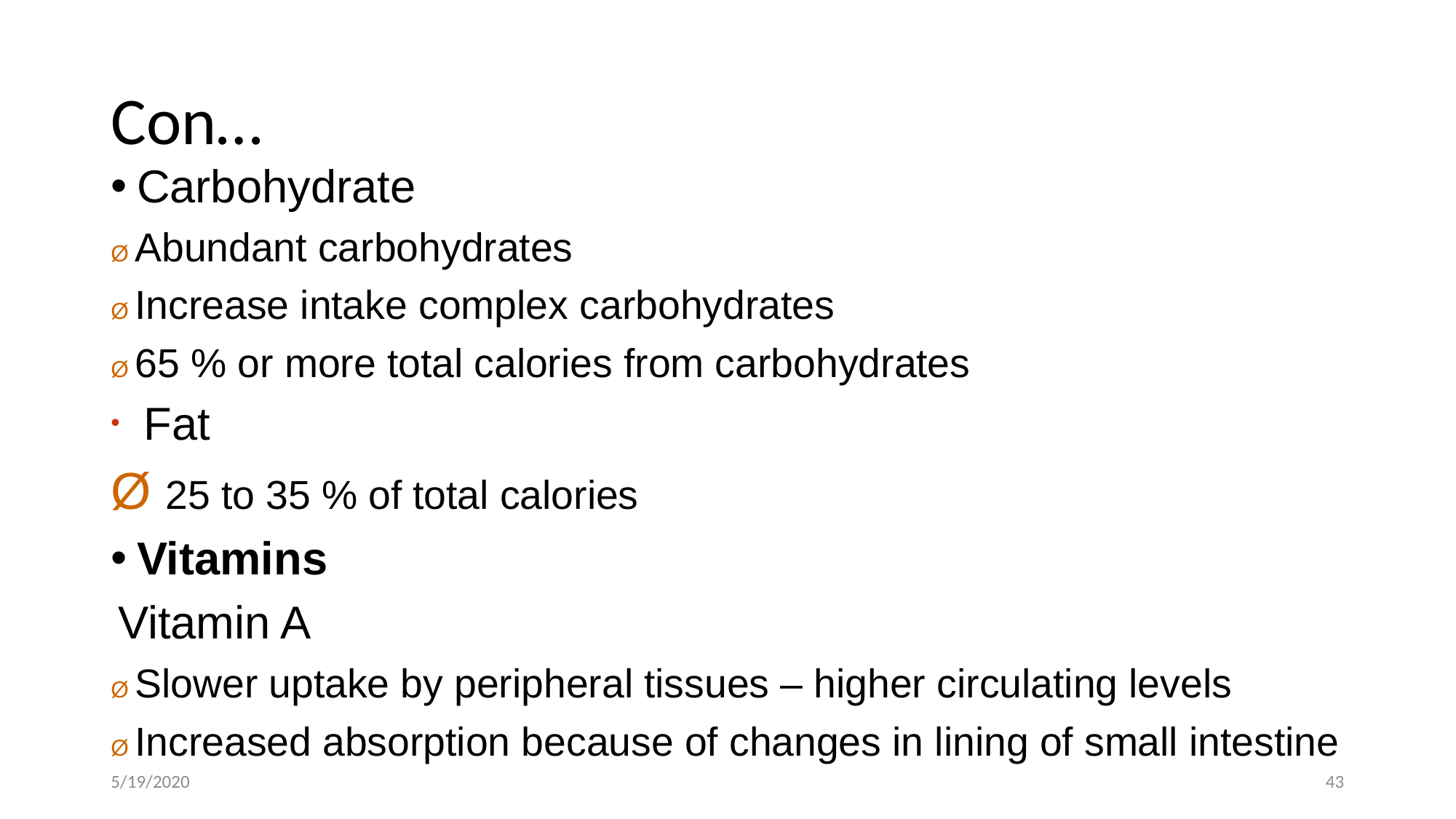

# Con…
Carbohydrate
Ø Abundant carbohydrates
Ø Increase intake complex carbohydrates
Ø 65 % or more total calories from carbohydrates
 Fat
Ø 25 to 35 % of total calories
Vitamins
 Vitamin A
Ø Slower uptake by peripheral tissues – higher circulating levels
Ø Increased absorption because of changes in lining of small intestine
5/19/2020
43